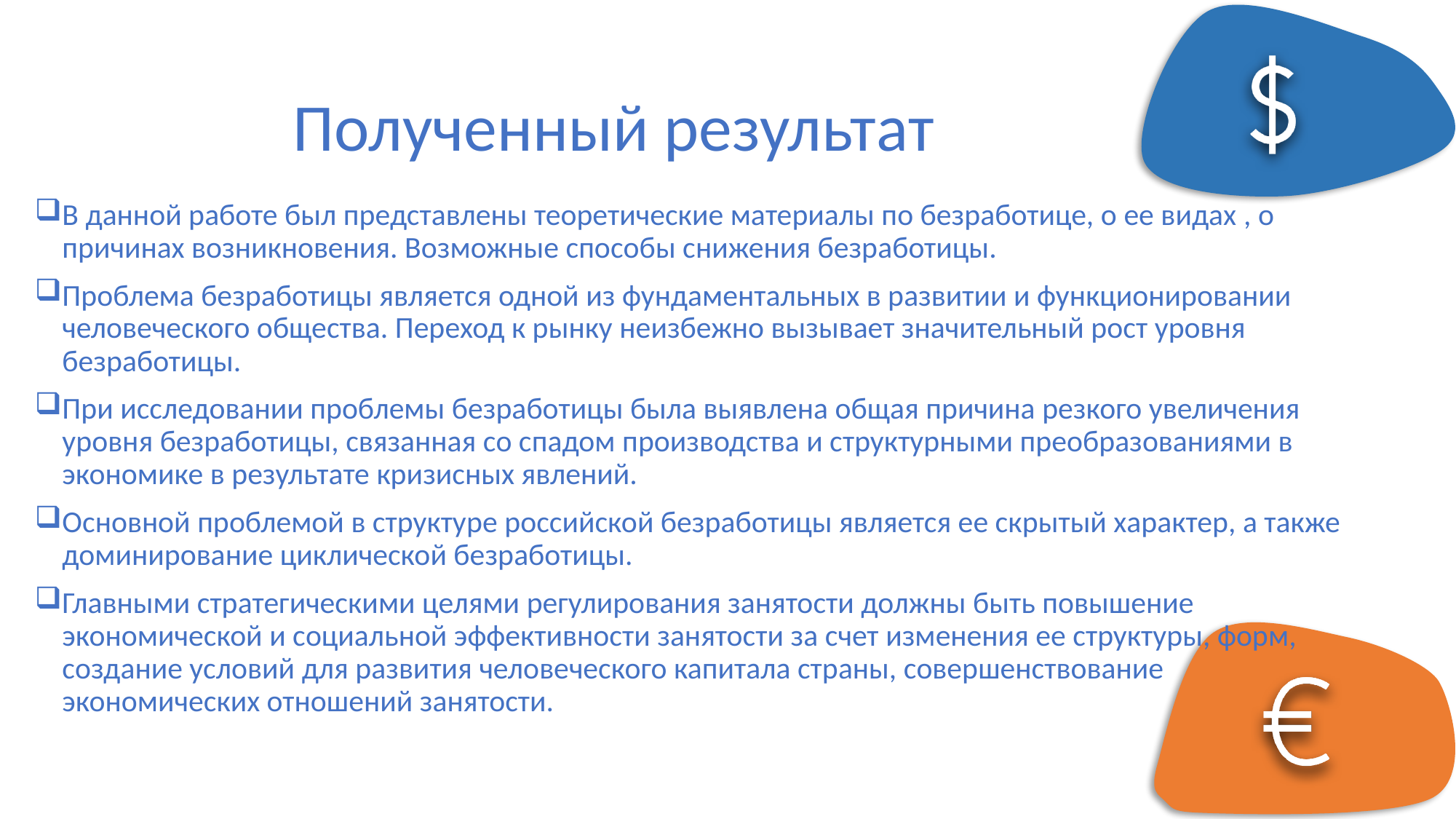

# Полученный результат
В данной работе был представлены теоретические материалы по безработице, о ее видах , о причинах возникновения. Возможные способы снижения безработицы.
Проблема безработицы является одной из фундаментальных в развитии и функционировании человеческого общества. Переход к рынку неизбежно вызывает значительный рост уровня безработицы.
При исследовании проблемы безработицы была выявлена общая причина резкого увеличения уровня безработицы, связанная со спадом производства и структурными преобразованиями в экономике в результате кризисных явлений.
Основной проблемой в структуре российской безработицы является ее скрытый характер, а также доминирование циклической безработицы.
Главными стратегическими целями регулирования занятости должны быть повышение экономической и социальной эффективности занятости за счет изменения ее структуры, форм, создание условий для развития человеческого капитала страны, совершенствование экономических отношений занятости.